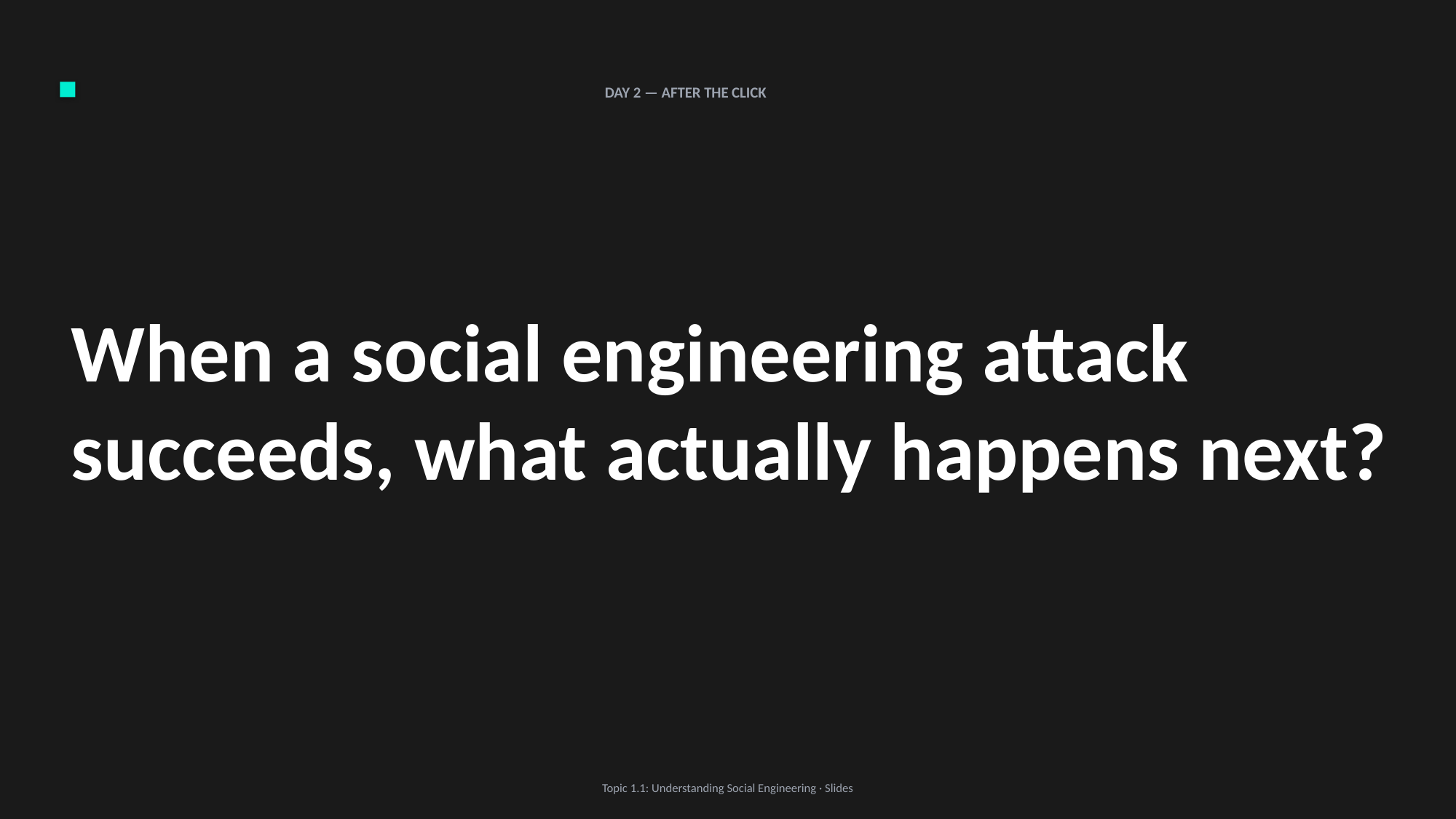

DAY 2 — AFTER THE CLICK

When a social engineering attack succeeds, what actually happens next?
Topic 1.1: Understanding Social Engineering · Slides